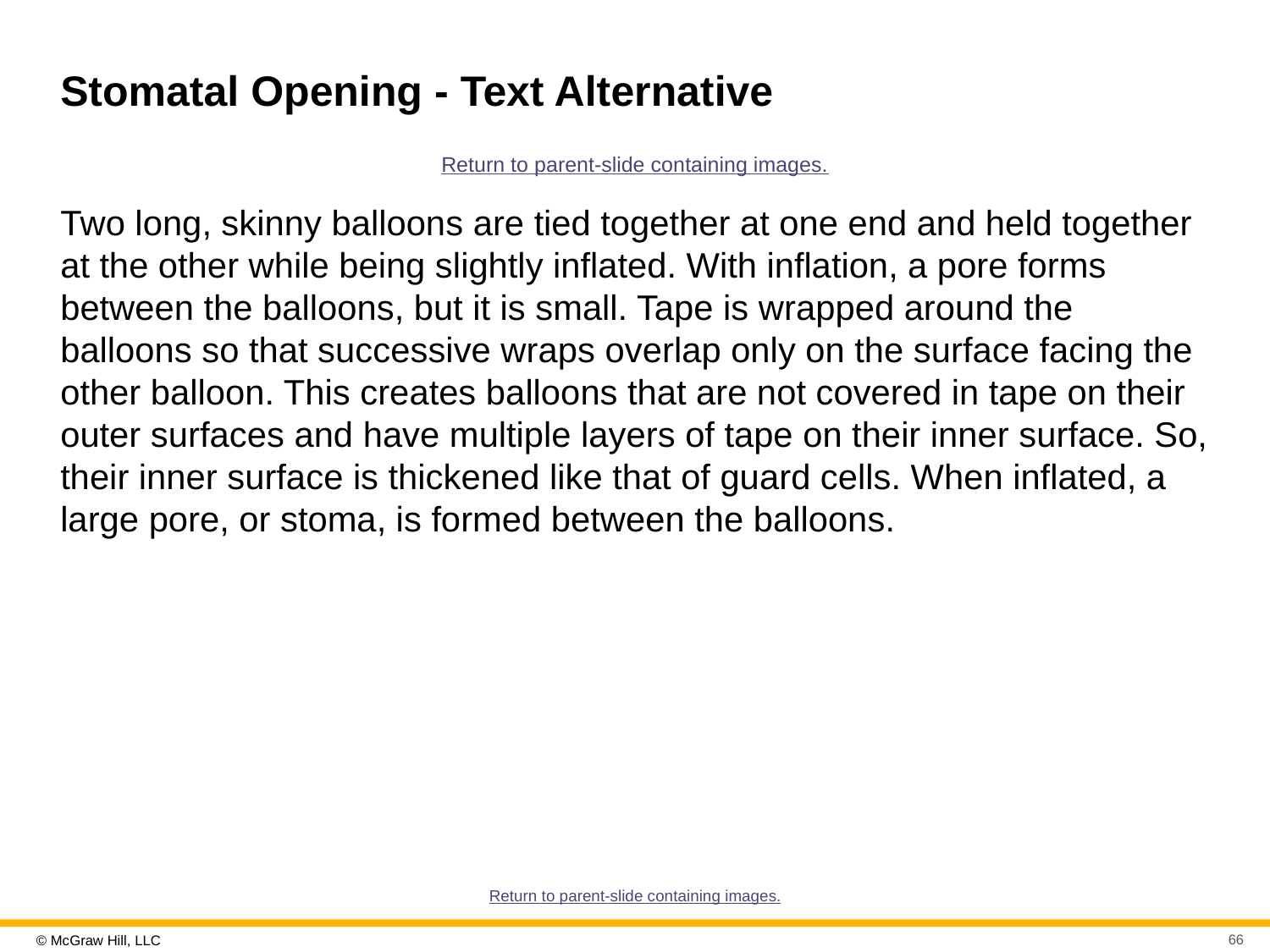

# Stomatal Opening - Text Alternative
Return to parent-slide containing images.
Two long, skinny balloons are tied together at one end and held together at the other while being slightly inflated. With inflation, a pore forms between the balloons, but it is small. Tape is wrapped around the balloons so that successive wraps overlap only on the surface facing the other balloon. This creates balloons that are not covered in tape on their outer surfaces and have multiple layers of tape on their inner surface. So, their inner surface is thickened like that of guard cells. When inflated, a large pore, or stoma, is formed between the balloons.
Return to parent-slide containing images.
66